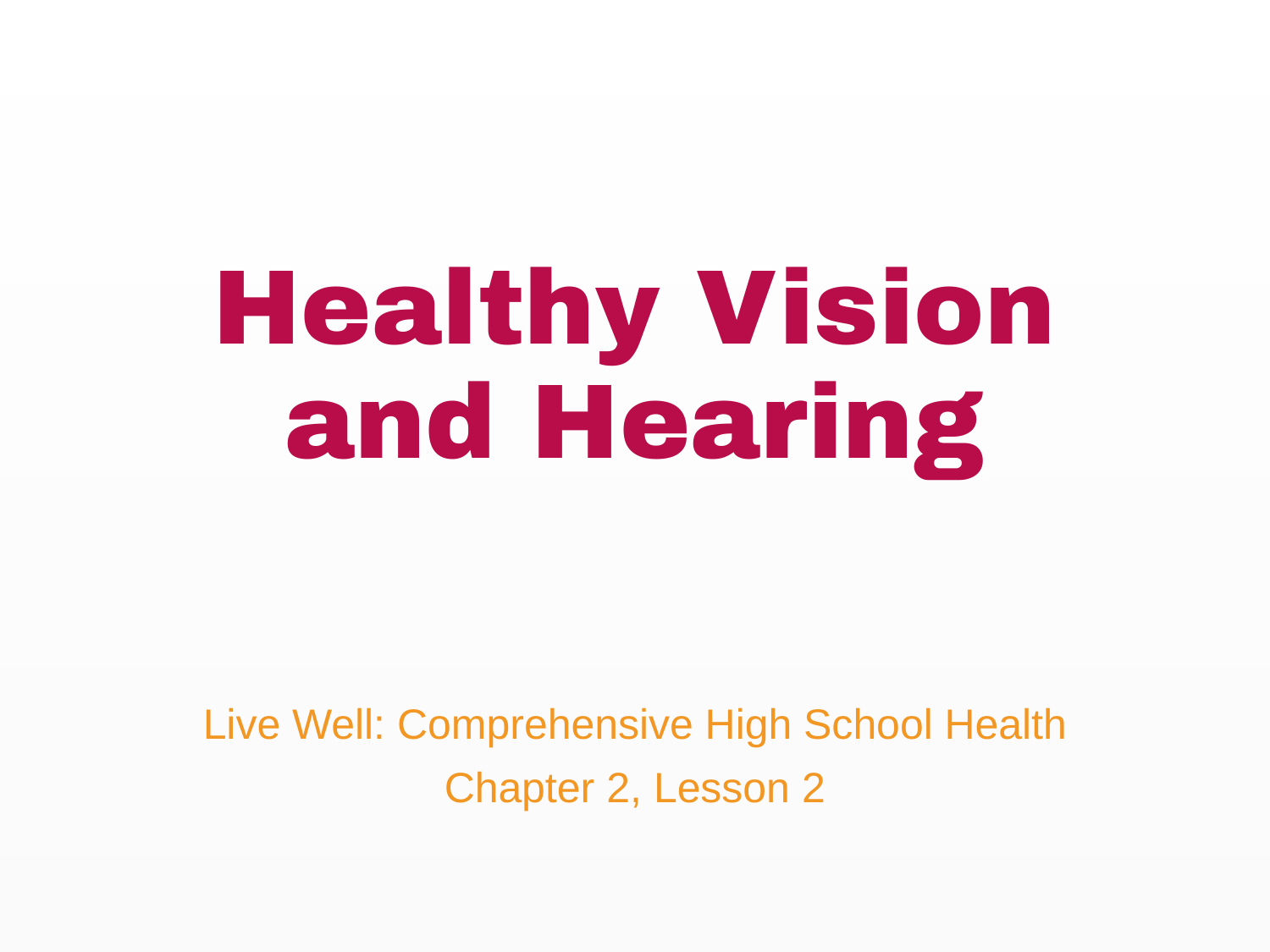

# Healthy Vision and Hearing
Live Well: Comprehensive High School Health
Chapter 2, Lesson 2